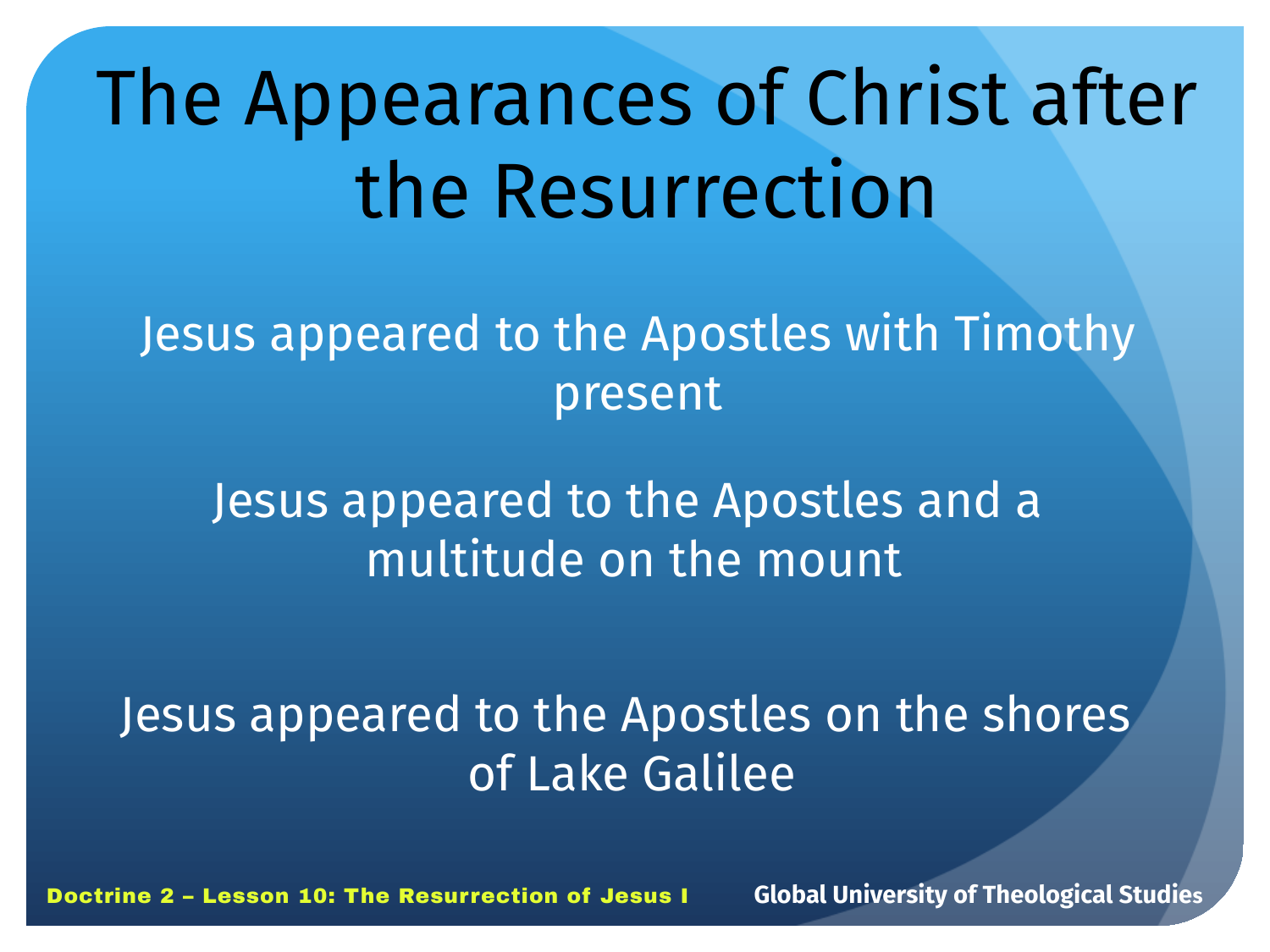

The Appearances of Christ after the Resurrection
Jesus appeared to the Apostles with Timothy present
Jesus appeared to the Apostles and a
multitude on the mount
Jesus appeared to the Apostles on the shores
of Lake Galilee
Doctrine 2 – Lesson 10: The Resurrection of Jesus I        Global University of Theological Studies